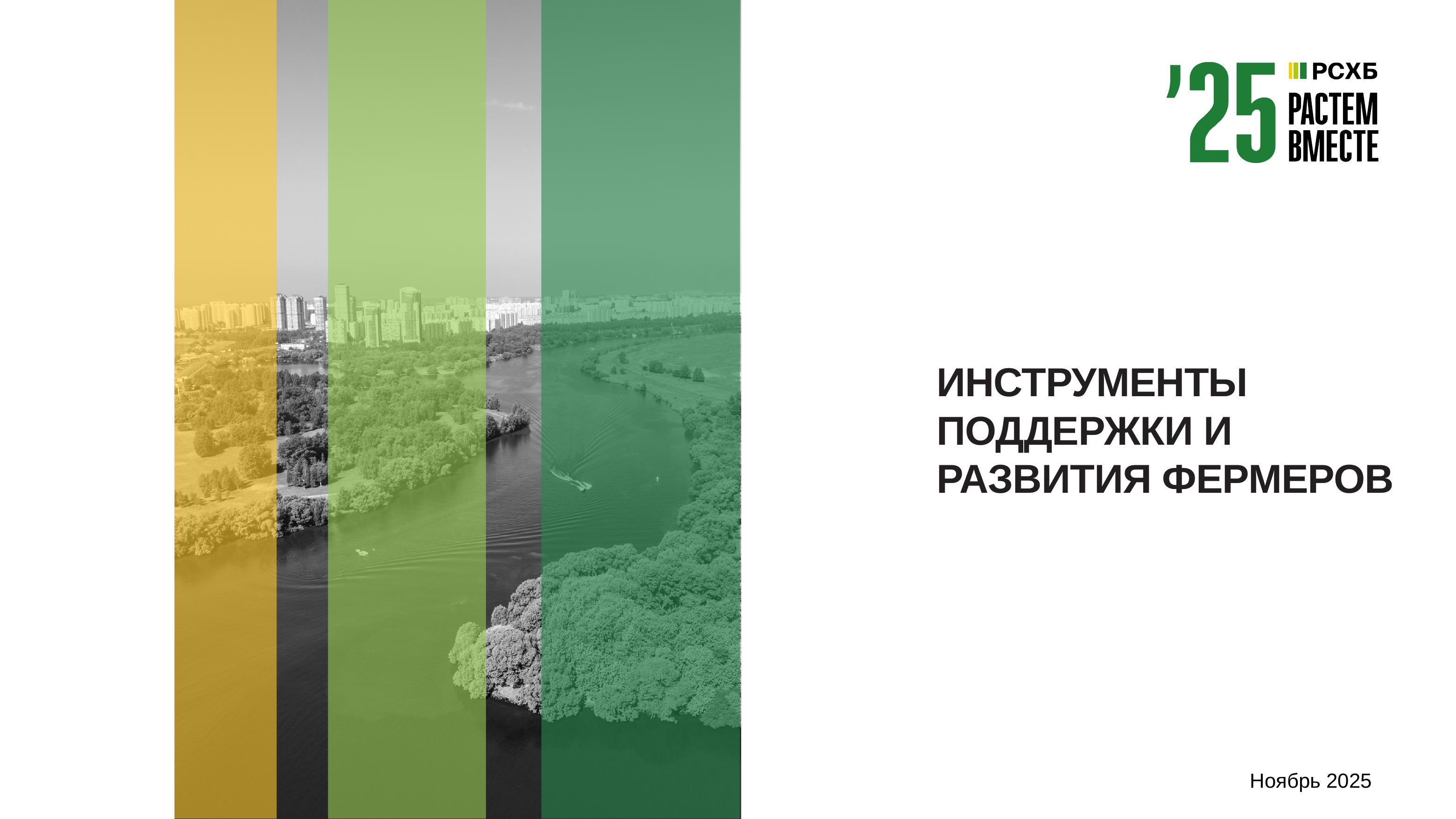

ИНСТРУМЕНТЫ ПОДДЕРЖКИ И РАЗВИТИЯ ФЕРМЕРОВ
Ноябрь 2025